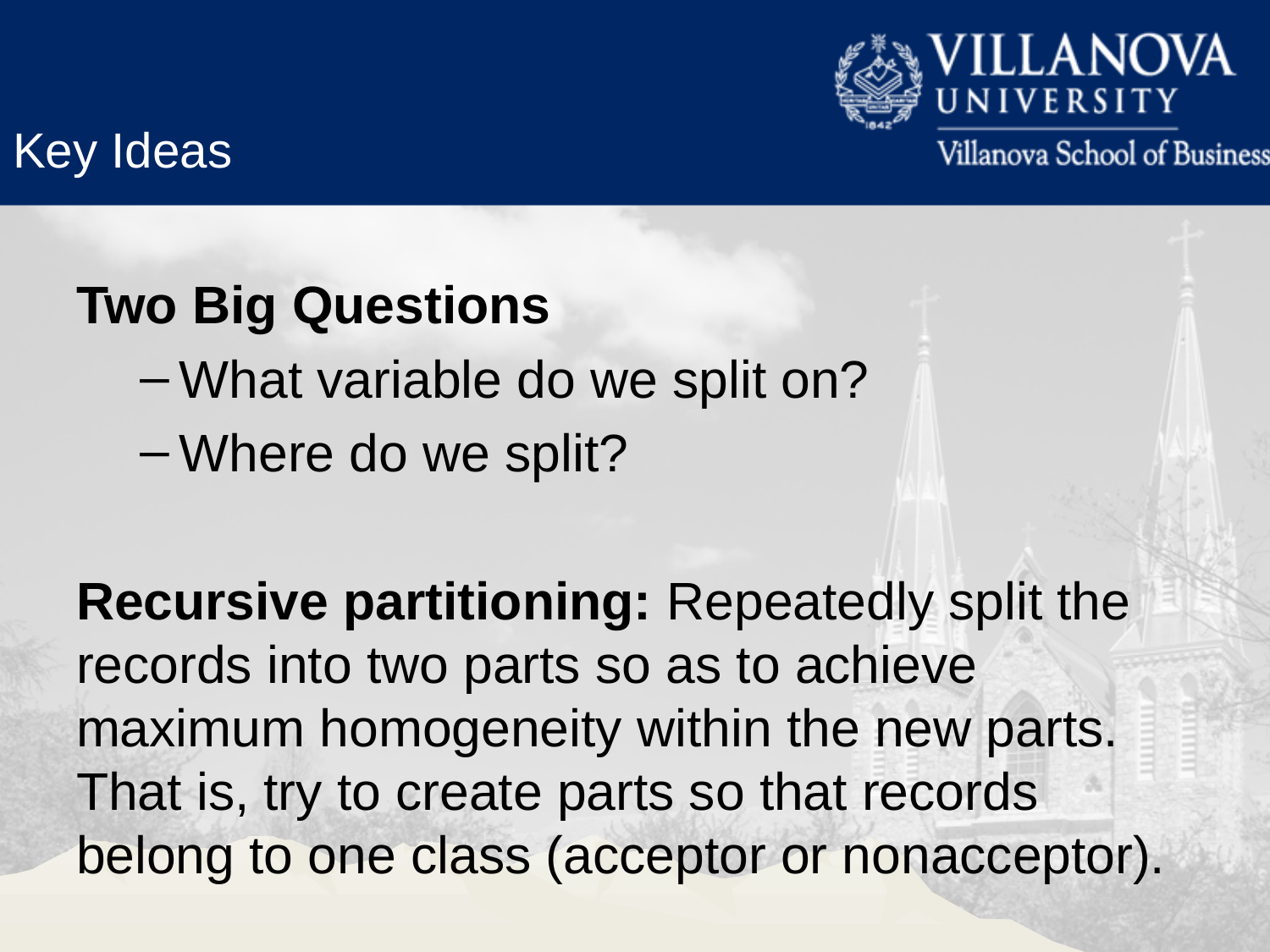

Key Ideas
Two Big Questions
What variable do we split on?
Where do we split?

Recursive partitioning: Repeatedly split the records into two parts so as to achieve maximum homogeneity within the new parts. That is, try to create parts so that records belong to one class (acceptor or nonacceptor).